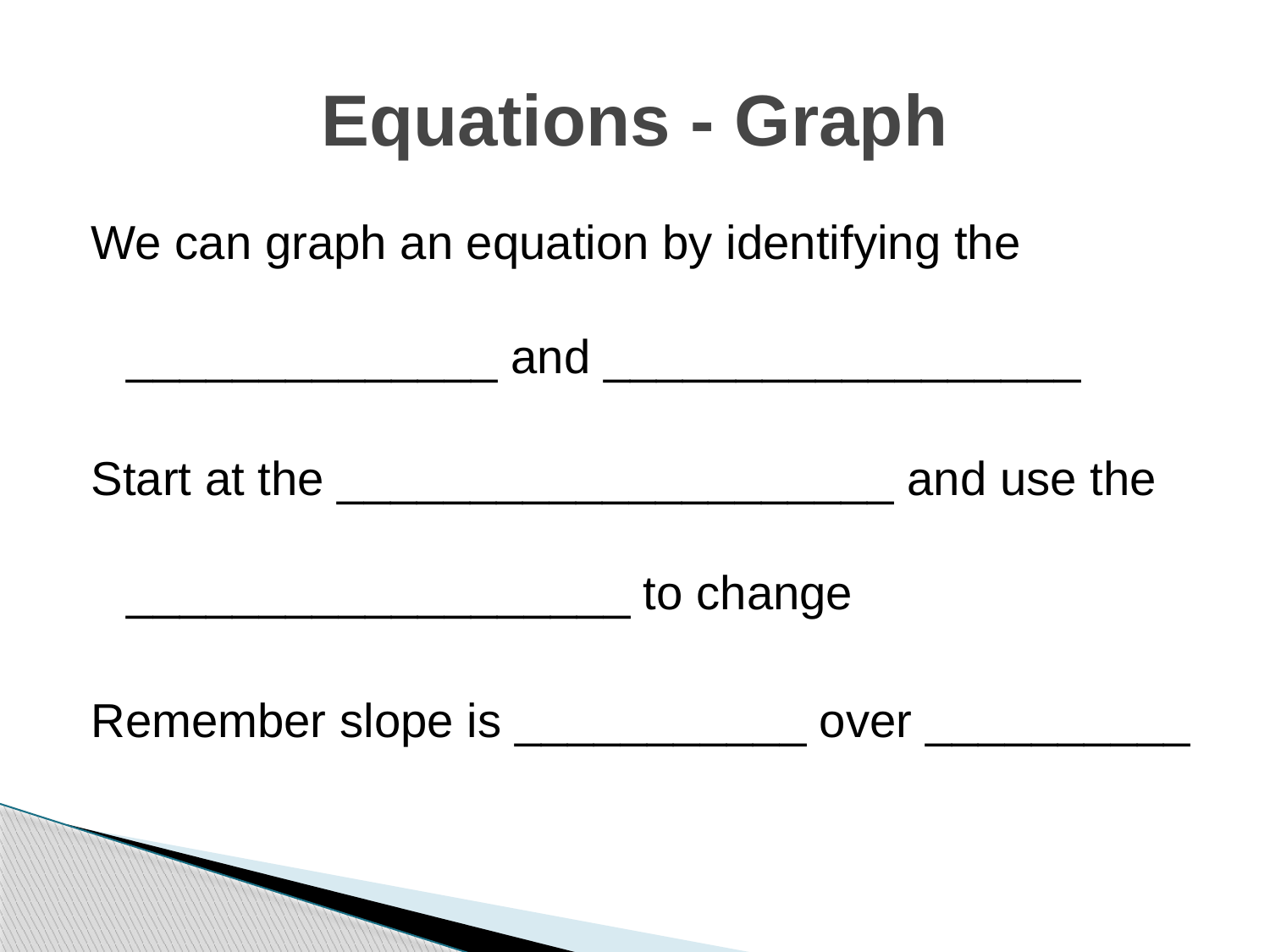

# Equations - Graph
We can graph an equation by identifying the
______________ and __________________
Start at the _____________________ and use the
___________________ to change

Remember slope is ___________ over __________